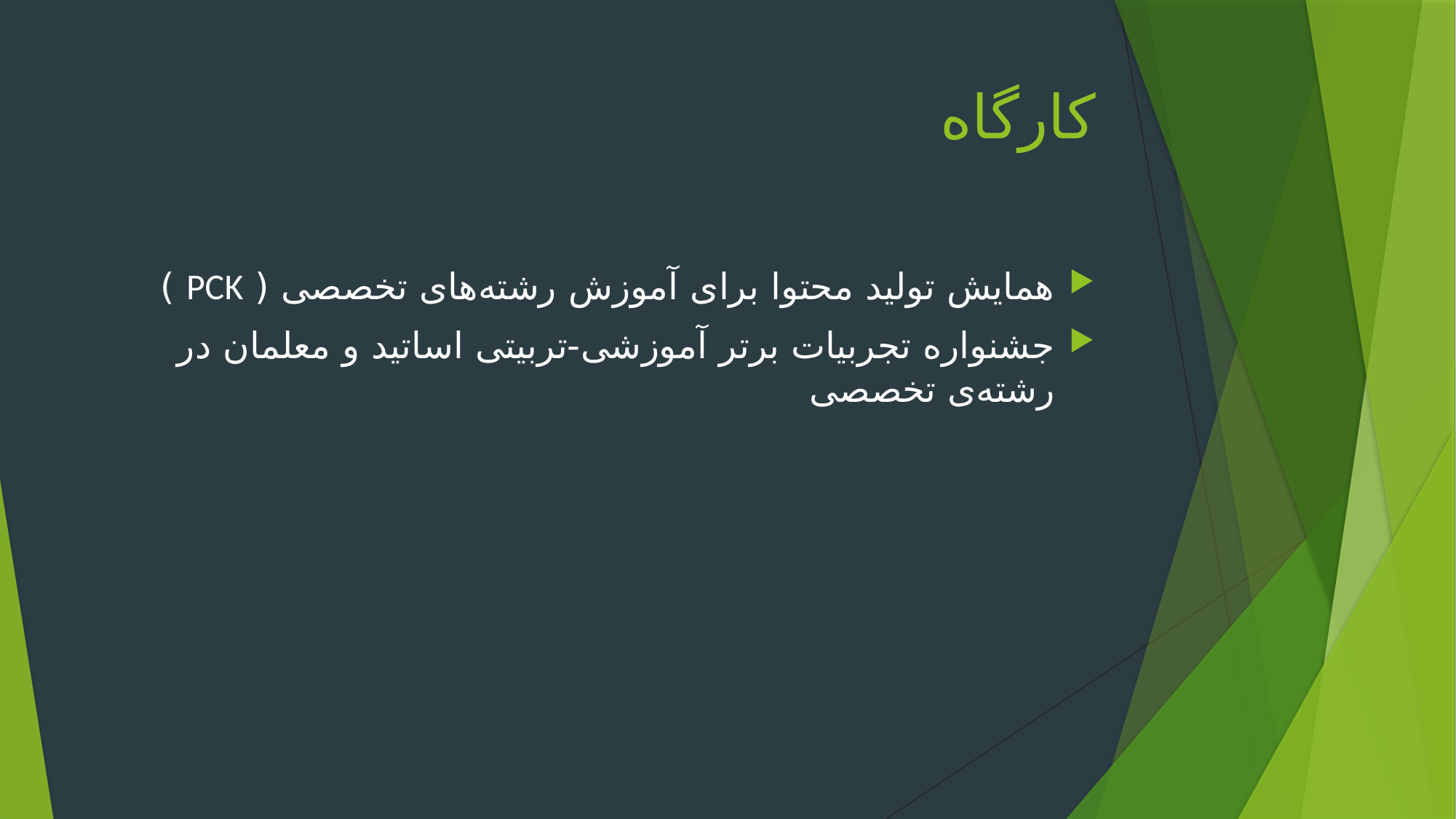

# کارگاه
همایش تولید محتوا برای آموزش رشته‌های تخصصی ( PCK )
جشنواره تجربیات برتر آموزشی-تربیتی اساتید و معلمان در رشته‌ی تخصصی